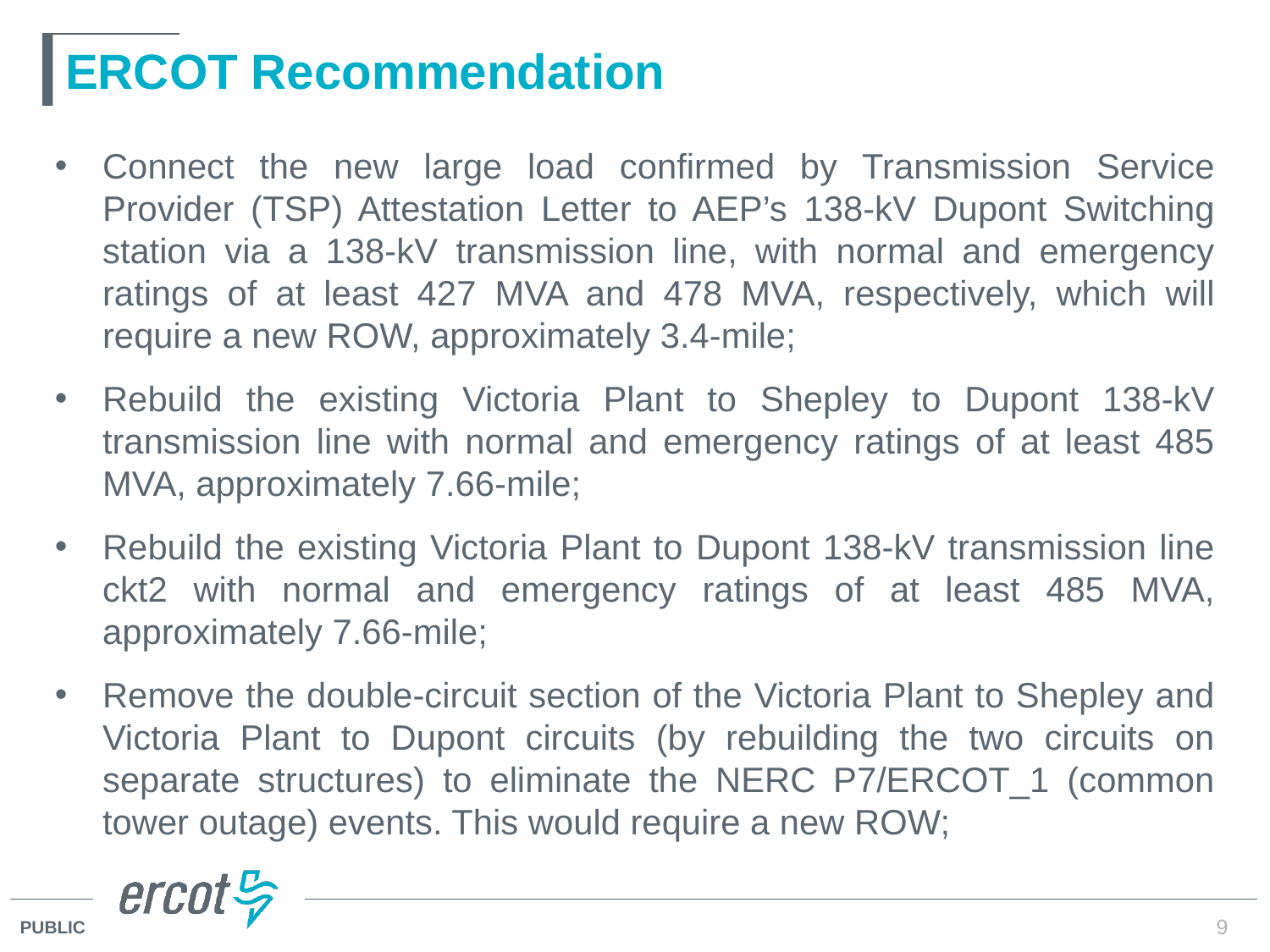

# ERCOT Recommendation
Connect the new large load confirmed by Transmission Service Provider (TSP) Attestation Letter to AEP’s 138-kV Dupont Switching station via a 138-kV transmission line, with normal and emergency ratings of at least 427 MVA and 478 MVA, respectively, which will require a new ROW, approximately 3.4-mile;
Rebuild the existing Victoria Plant to Shepley to Dupont 138-kV transmission line with normal and emergency ratings of at least 485 MVA, approximately 7.66-mile;
Rebuild the existing Victoria Plant to Dupont 138-kV transmission line ckt2 with normal and emergency ratings of at least 485 MVA, approximately 7.66-mile;
Remove the double-circuit section of the Victoria Plant to Shepley and Victoria Plant to Dupont circuits (by rebuilding the two circuits on separate structures) to eliminate the NERC P7/ERCOT_1 (common tower outage) events. This would require a new ROW;
9